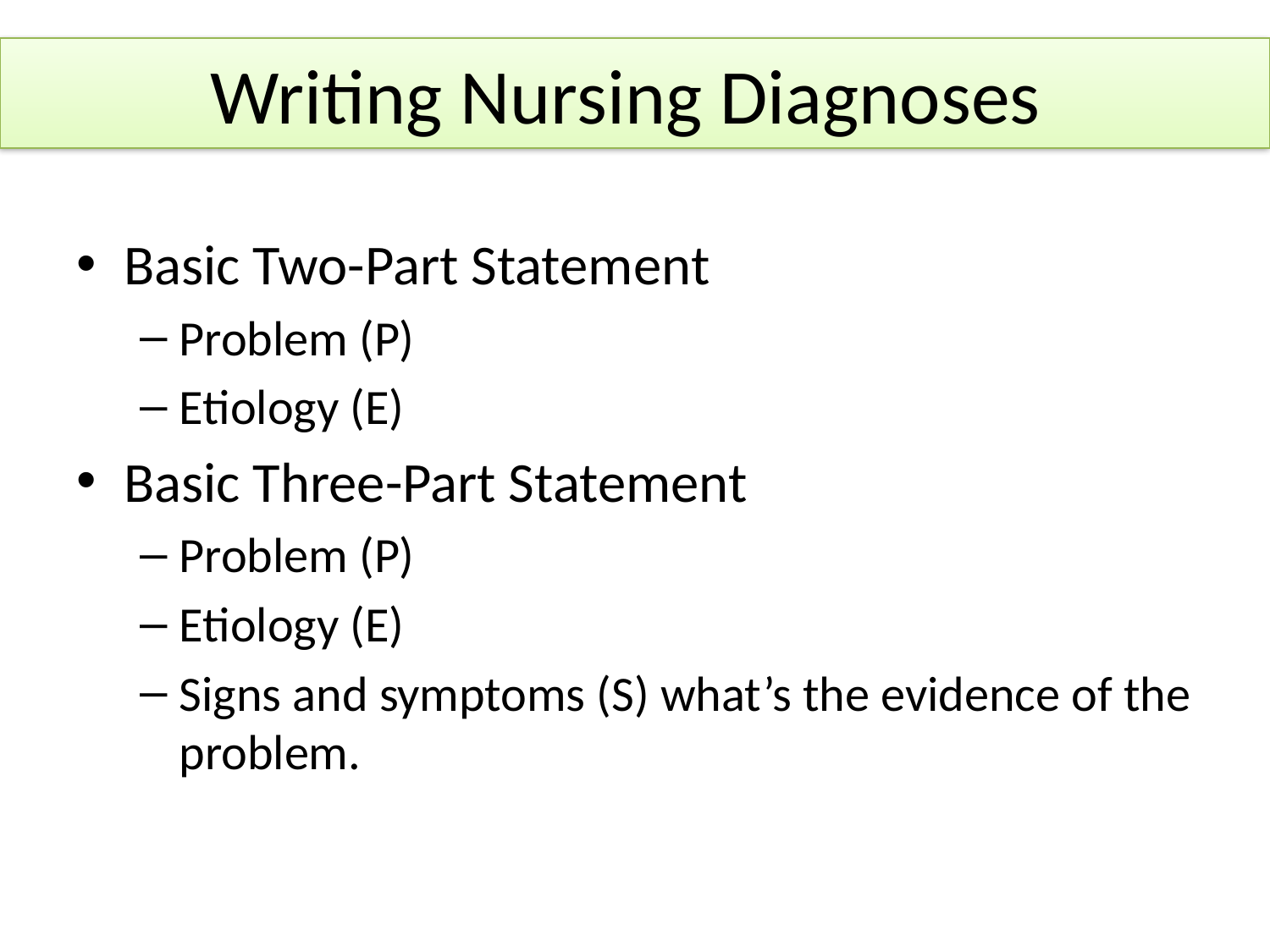

# Writing Nursing Diagnoses
Basic Two-Part Statement
Problem (P)
Etiology (E)
Basic Three-Part Statement
Problem (P)
Etiology (E)
Signs and symptoms (S) what’s the evidence of the problem.